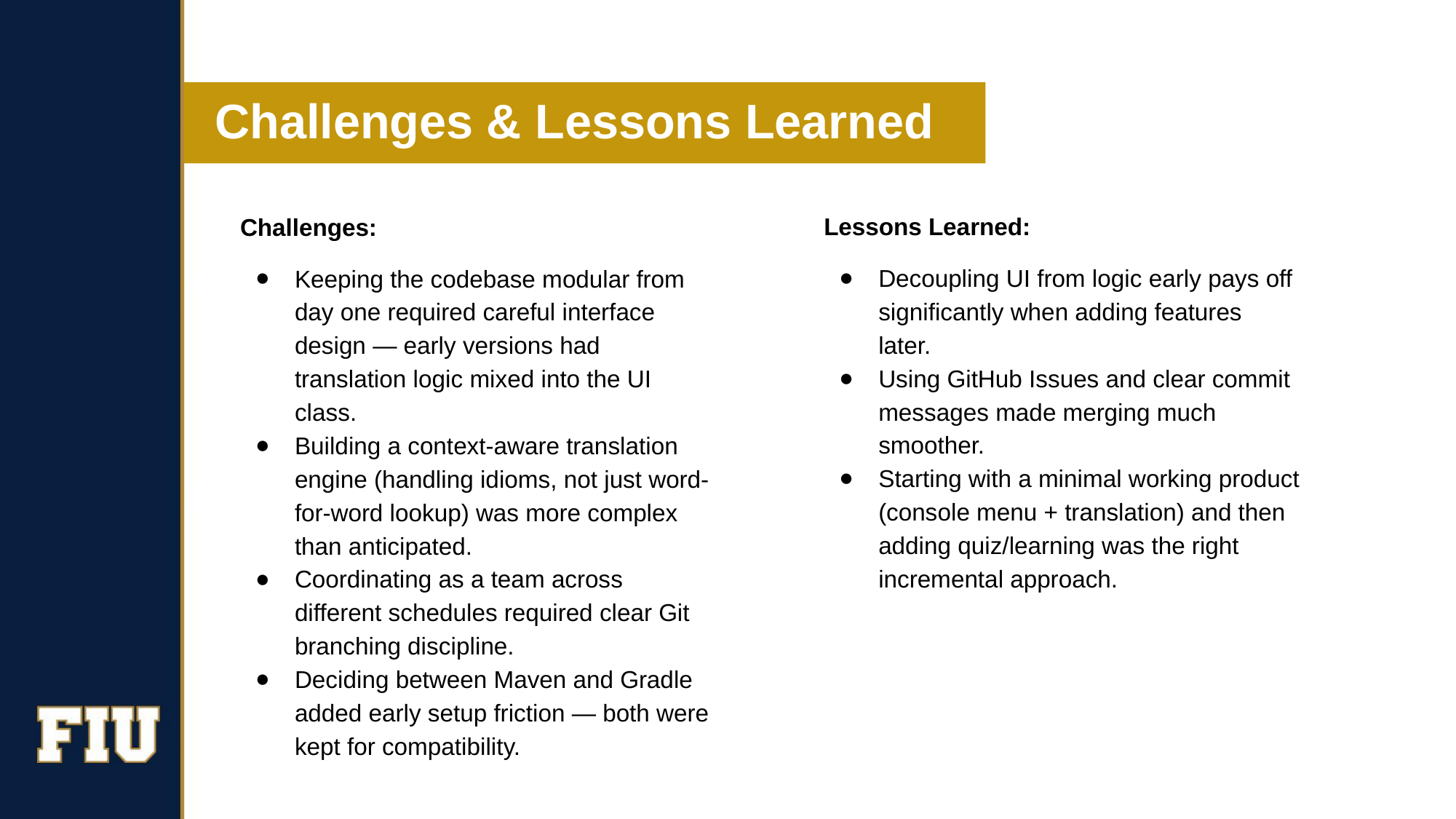

# Challenges & Lessons Learned

Challenges:
Keeping the codebase modular from day one required careful interface design — early versions had translation logic mixed into the UI class.
Building a context-aware translation engine (handling idioms, not just word-for-word lookup) was more complex than anticipated.
Coordinating as a team across different schedules required clear Git branching discipline.
Deciding between Maven and Gradle added early setup friction — both were kept for compatibility.
Lessons Learned:
Decoupling UI from logic early pays off significantly when adding features later.
Using GitHub Issues and clear commit messages made merging much smoother.
Starting with a minimal working product (console menu + translation) and then adding quiz/learning was the right incremental approach.